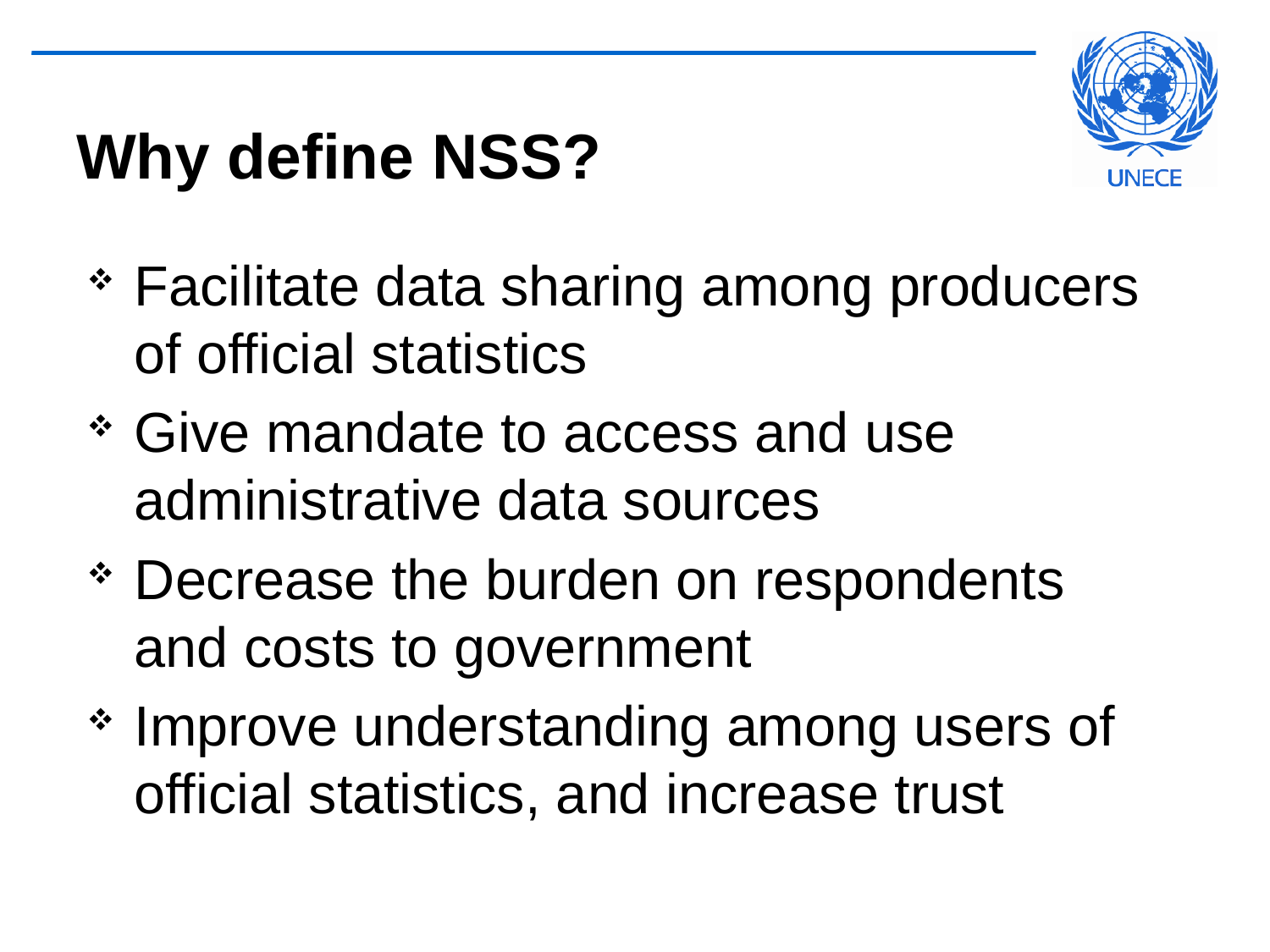

# Why define NSS?
Facilitate data sharing among producers of official statistics
Give mandate to access and use administrative data sources
Decrease the burden on respondents and costs to government
Improve understanding among users of official statistics, and increase trust